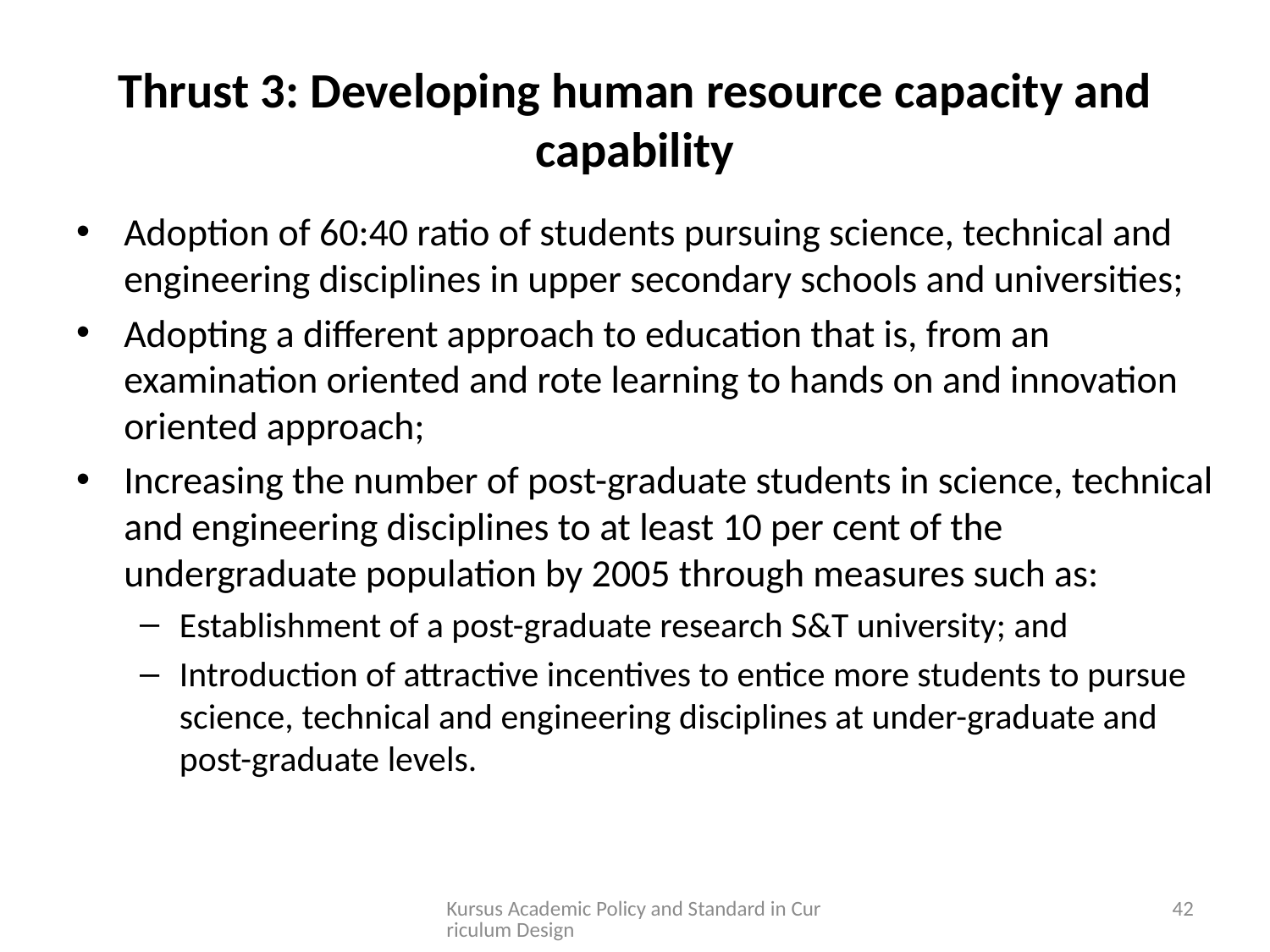

# Thrust 3: Developing human resource capacity and capability
Adoption of 60:40 ratio of students pursuing science, technical and engineering disciplines in upper secondary schools and universities;
Adopting a different approach to education that is, from an examination oriented and rote learning to hands on and innovation oriented approach;
Increasing the number of post-graduate students in science, technical and engineering disciplines to at least 10 per cent of the undergraduate population by 2005 through measures such as:
Establishment of a post-graduate research S&T university; and
Introduction of attractive incentives to entice more students to pursue science, technical and engineering disciplines at under-graduate and post-graduate levels.

Kursus Academic Policy and Standard in Curriculum Design
42